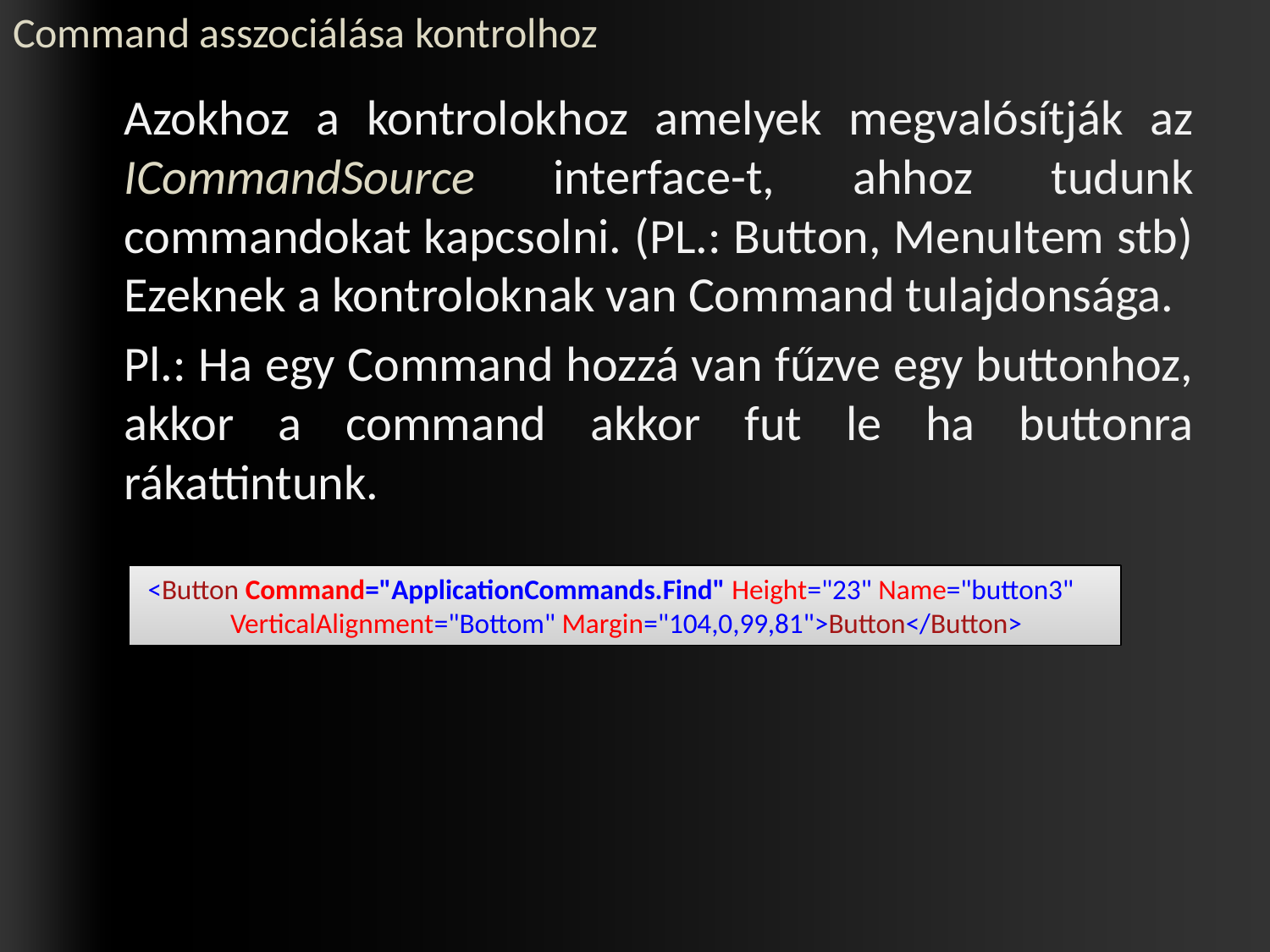

# Command asszociálása kontrolhoz
	Azokhoz a kontrolokhoz amelyek megvalósítják az ICommandSource interface-t, ahhoz tudunk commandokat kapcsolni. (PL.: Button, MenuItem stb) Ezeknek a kontroloknak van Command tulajdonsága.
	Pl.: Ha egy Command hozzá van fűzve egy buttonhoz, akkor a command akkor fut le ha buttonra rákattintunk.
 <Button Command="ApplicationCommands.Find" Height="23" Name="button3"
              VerticalAlignment="Bottom" Margin="104,0,99,81">Button</Button>